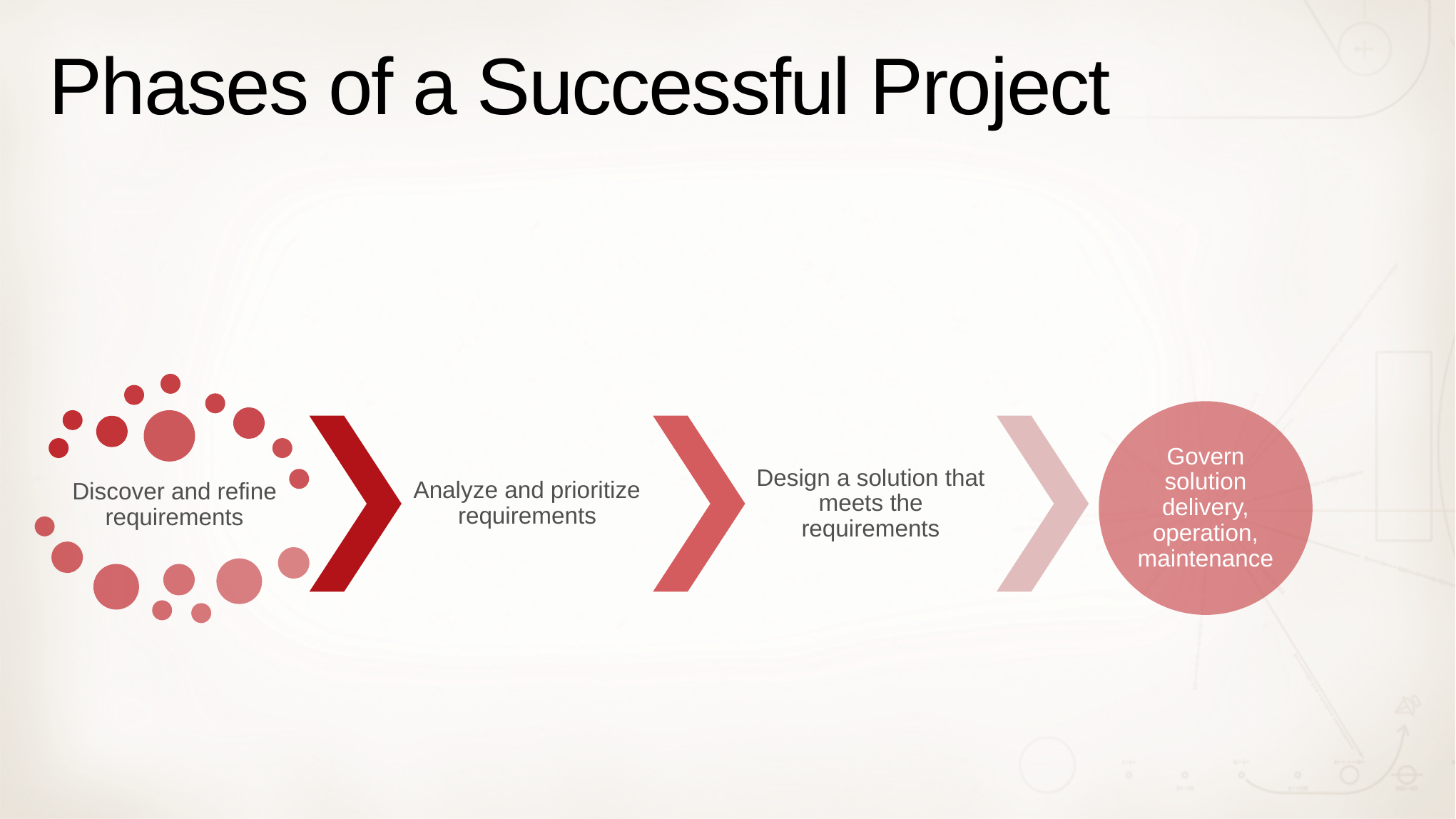

# Phases of a Successful Project
Discover and refine requirements
Analyze and prioritize requirements
Design a solution that meets the requirements
Govern solution delivery, operation, maintenance